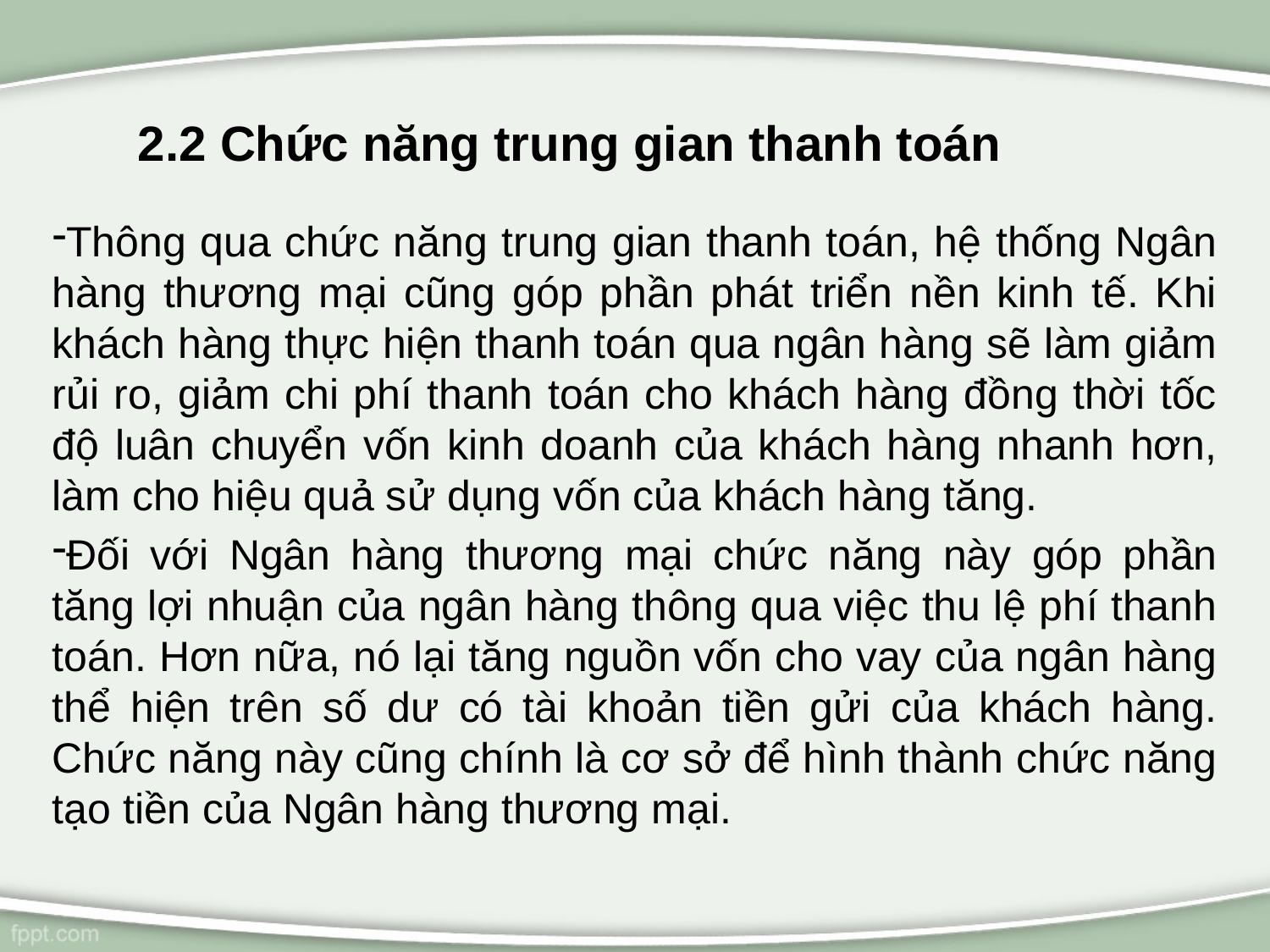

# 2.2 Chức năng trung gian thanh toán
Thông qua chức năng trung gian thanh toán, hệ thống Ngân hàng thương mại cũng góp phần phát triển nền kinh tế. Khi khách hàng thực hiện thanh toán qua ngân hàng sẽ làm giảm rủi ro, giảm chi phí thanh toán cho khách hàng đồng thời tốc độ luân chuyển vốn kinh doanh của khách hàng nhanh hơn, làm cho hiệu quả sử dụng vốn của khách hàng tăng.
Đối với Ngân hàng thương mại chức năng này góp phần tăng lợi nhuận của ngân hàng thông qua việc thu lệ phí thanh toán. Hơn nữa, nó lại tăng nguồn vốn cho vay của ngân hàng thể hiện trên số dư có tài khoản tiền gửi của khách hàng. Chức năng này cũng chính là cơ sở để hình thành chức năng tạo tiền của Ngân hàng thương mại.